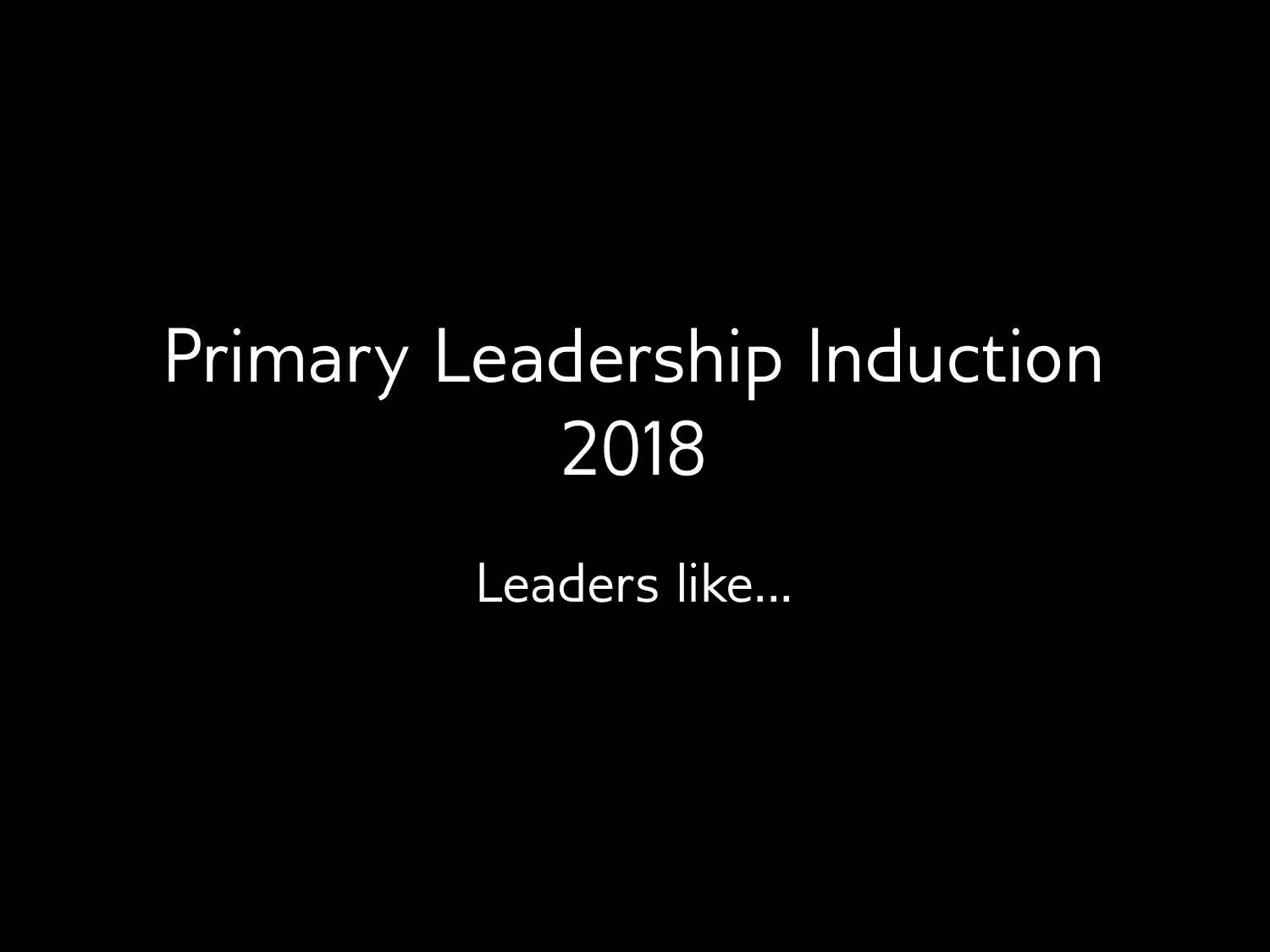

# Primary Leadership Induction 2018
Leaders like...